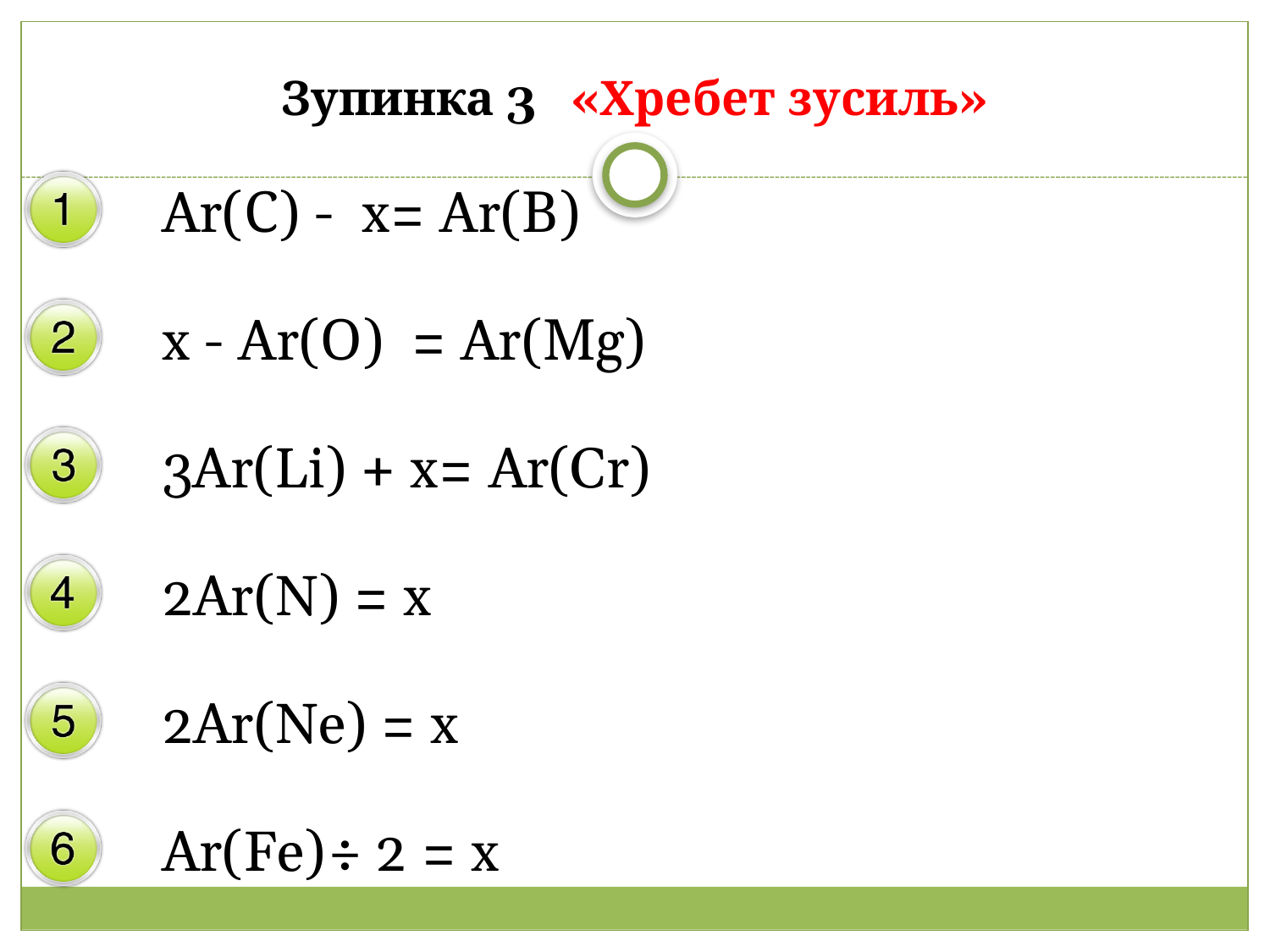

Зупинка 3   «Хребет зусиль»
Ar(С) -  x= Ar(В)
x - Ar(О)  = Ar(Мg)
3Ar(Li) + x= Ar(Cr)
2Ar(N) = x
2Ar(Ne) = x
Ar(Fe)÷ 2 = x